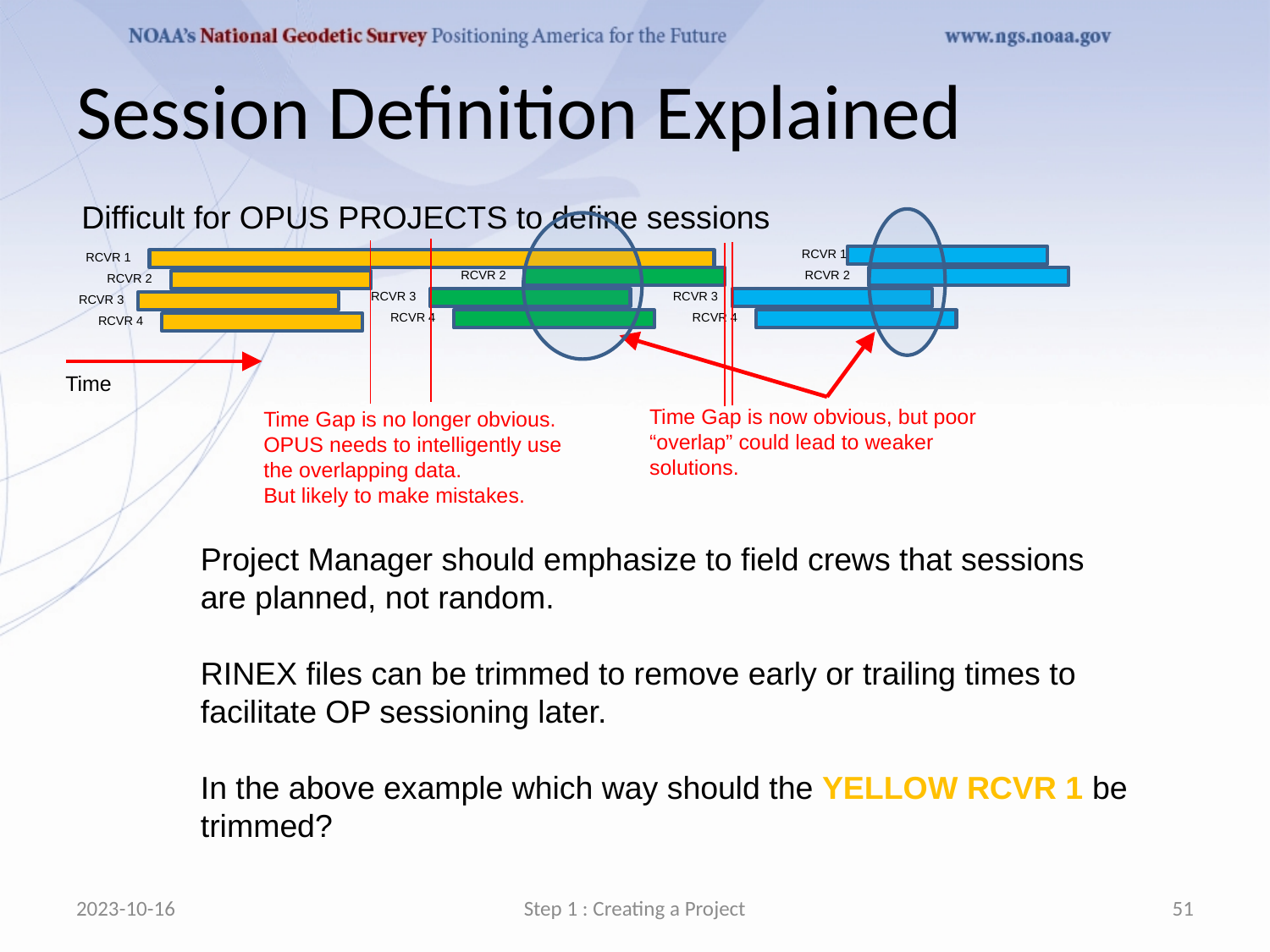

# Session Definition Explained
Difficult for OPUS PROJECTS to define sessions

RCVR 1
RCVR 1

RCVR 2
RCVR 2
RCVR 2

RCVR 3
RCVR 3
RCVR 3

RCVR 4
RCVR 4
RCVR 4

Time
Time Gap is now obvious, but poor “overlap” could lead to weaker solutions.
Time Gap is no longer obvious.
OPUS needs to intelligently use the overlapping data.
But likely to make mistakes.
Project Manager should emphasize to field crews that sessions are planned, not random.

RINEX files can be trimmed to remove early or trailing times to facilitate OP sessioning later.

In the above example which way should the YELLOW RCVR 1 be trimmed?
2023-10-16
Step 1 : Creating a Project
51